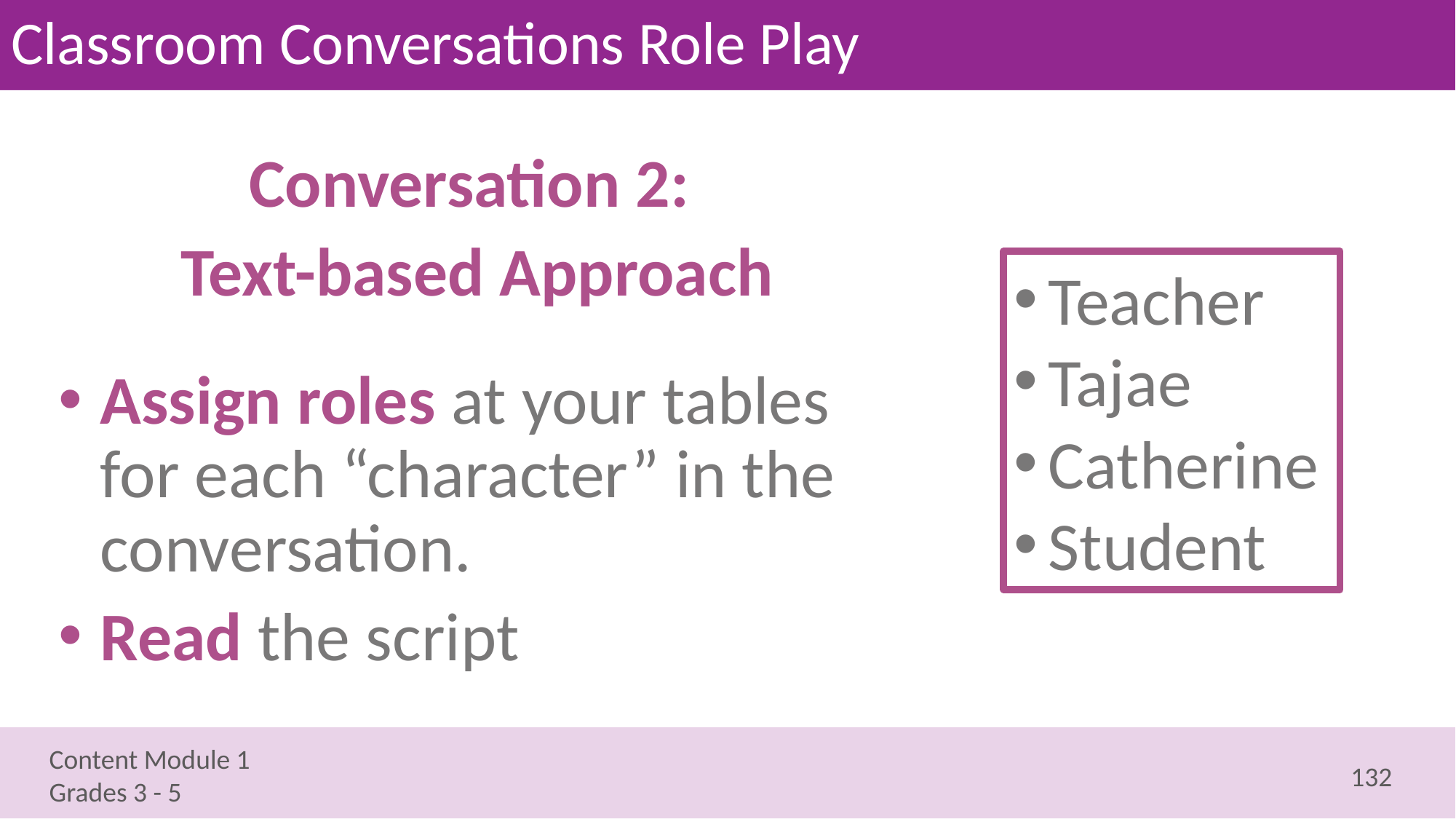

# Classroom Conversations Role Play
Conversation 2:
Text-based Approach

Assign roles at your tables for each “character” in the conversation.
Read the script
Teacher
Tajae
Catherine
Student
132